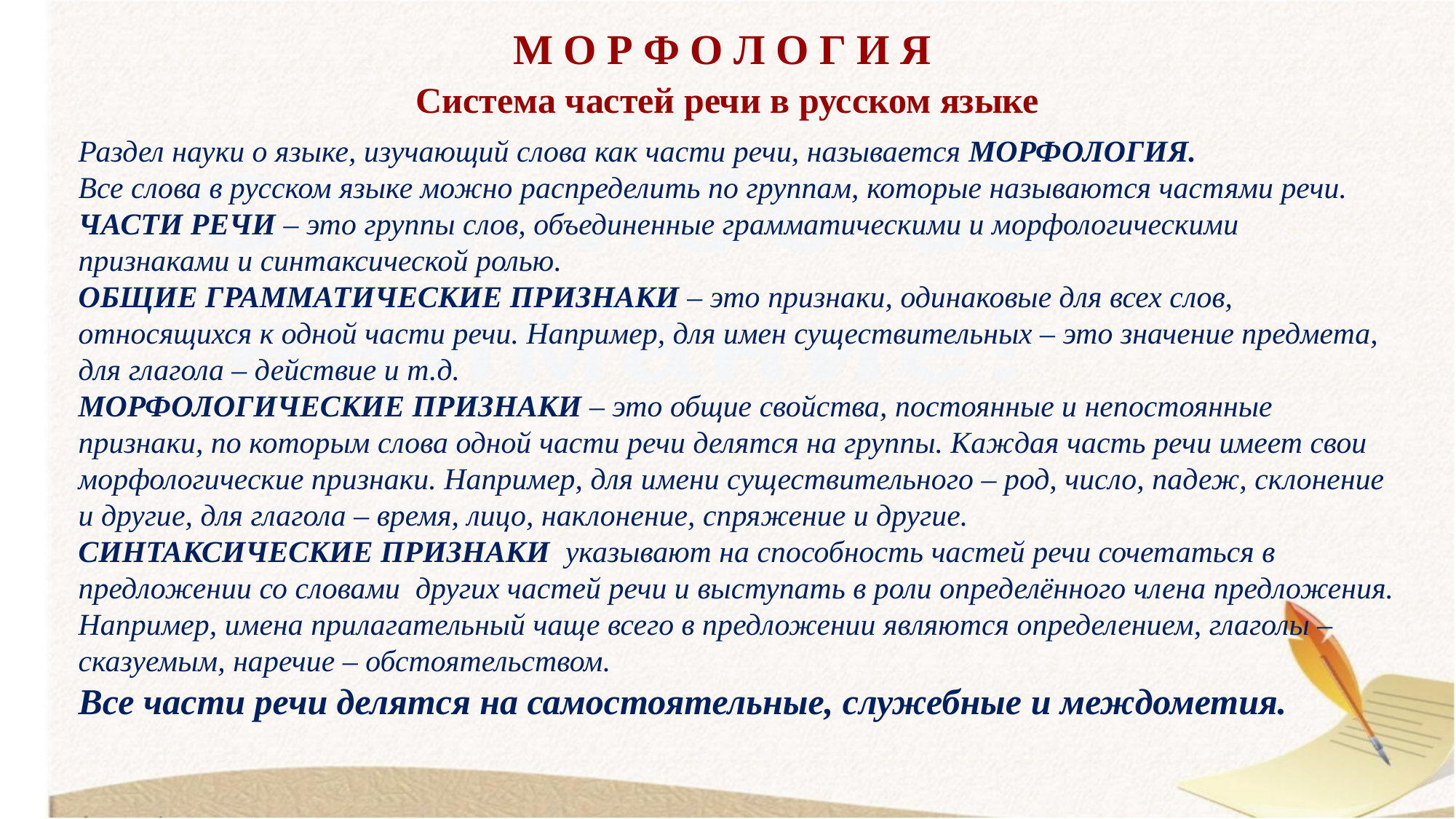

М О Р Ф О Л О Г И Я
Система частей речи в русском языке
Раздел науки о языке, изучающий слова как части речи, называется МОРФОЛОГИЯ.
Все слова в русском языке можно распределить по группам, которые называются частями речи.
ЧАСТИ РЕЧИ – это группы слов, объединенные грамматическими и морфологическими  признаками и синтаксической ролью.
ОБЩИЕ ГРАММАТИЧЕСКИЕ ПРИЗНАКИ – это признаки, одинаковые для всех слов, относящихся к одной части речи. Например, для имен существительных – это значение предмета, для глагола – действие и т.д.
МОРФОЛОГИЧЕСКИЕ ПРИЗНАКИ – это общие свойства, постоянные и непостоянные признаки, по которым слова одной части речи делятся на группы. Каждая часть речи имеет свои морфологические признаки. Например, для имени существительного – род, число, падеж, склонение и другие, для глагола – время, лицо, наклонение, спряжение и другие.
СИНТАКСИЧЕСКИЕ ПРИЗНАКИ  указывают на способность частей речи сочетаться в предложении со словами  других частей речи и выступать в роли определённого члена предложения. Например, имена прилагательный чаще всего в предложении являются определением, глаголы – сказуемым, наречие – обстоятельством.
Все части речи делятся на самостоятельные, служебные и междометия.